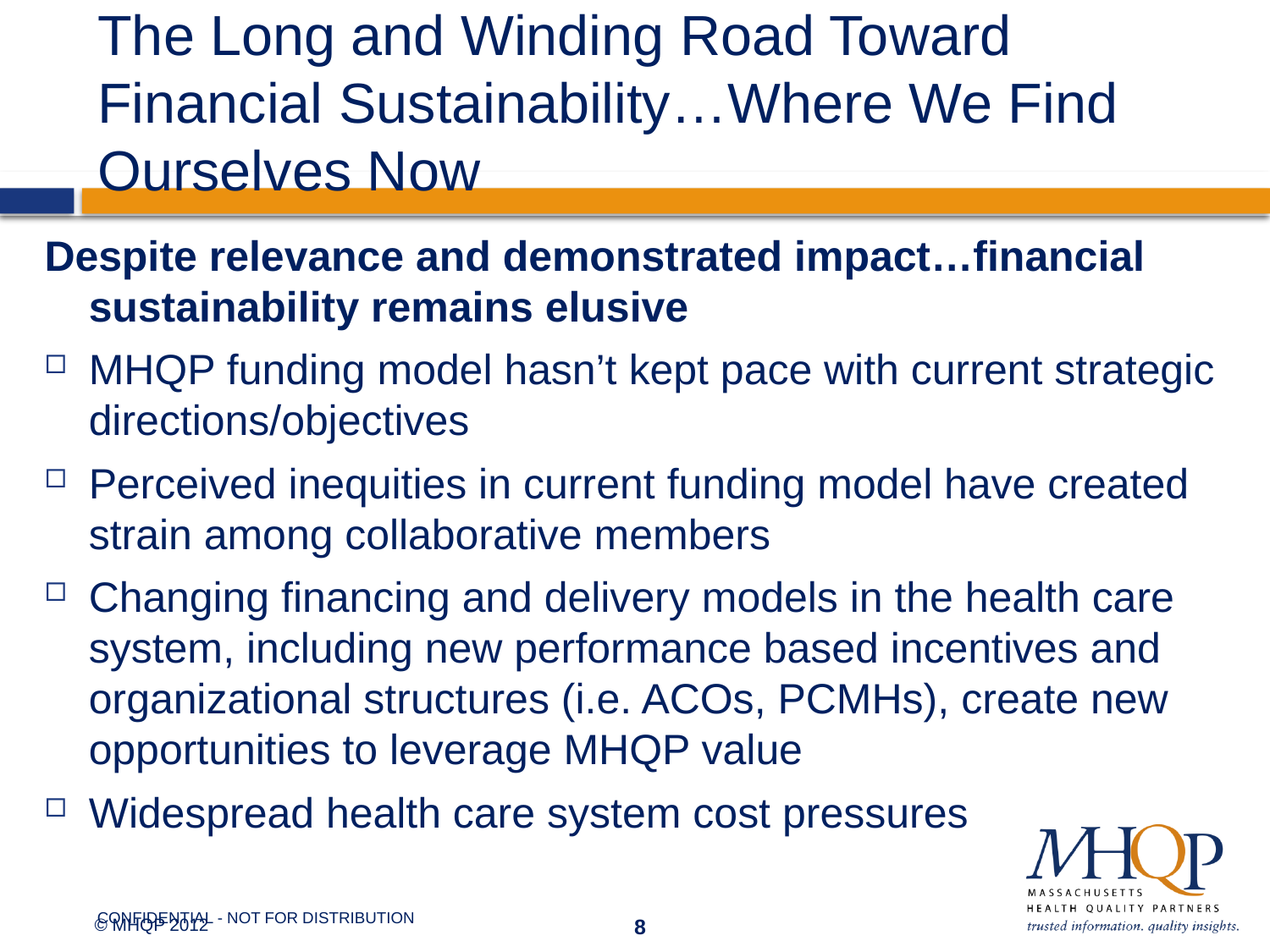

# The Long and Winding Road Toward Financial Sustainability…Where We Find Ourselves Now
Despite relevance and demonstrated impact…financial sustainability remains elusive
MHQP funding model hasn’t kept pace with current strategic directions/objectives
Perceived inequities in current funding model have created strain among collaborative members
Changing financing and delivery models in the health care system, including new performance based incentives and organizational structures (i.e. ACOs, PCMHs), create new opportunities to leverage MHQP value
Widespread health care system cost pressures

CONFIDENTIAL - NOT FOR DISTRIBUTION
8